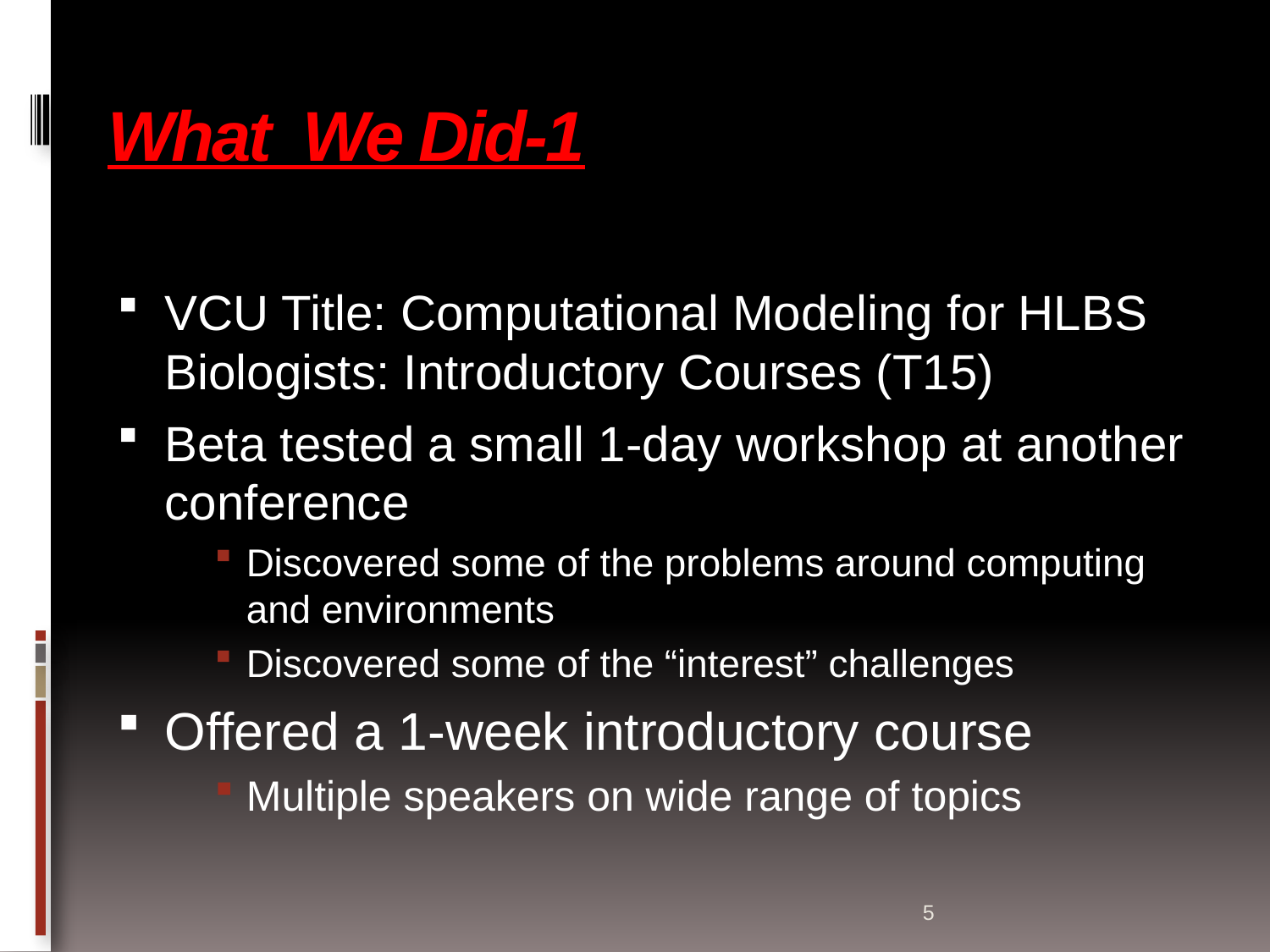

# What  We Did-1
VCU Title: Computational Modeling for HLBS Biologists: Introductory Courses (T15)
Beta tested a small 1-day workshop at another conference
Discovered some of the problems around computing and environments
Discovered some of the “interest” challenges
Offered a 1-week introductory course
Multiple speakers on wide range of topics

5